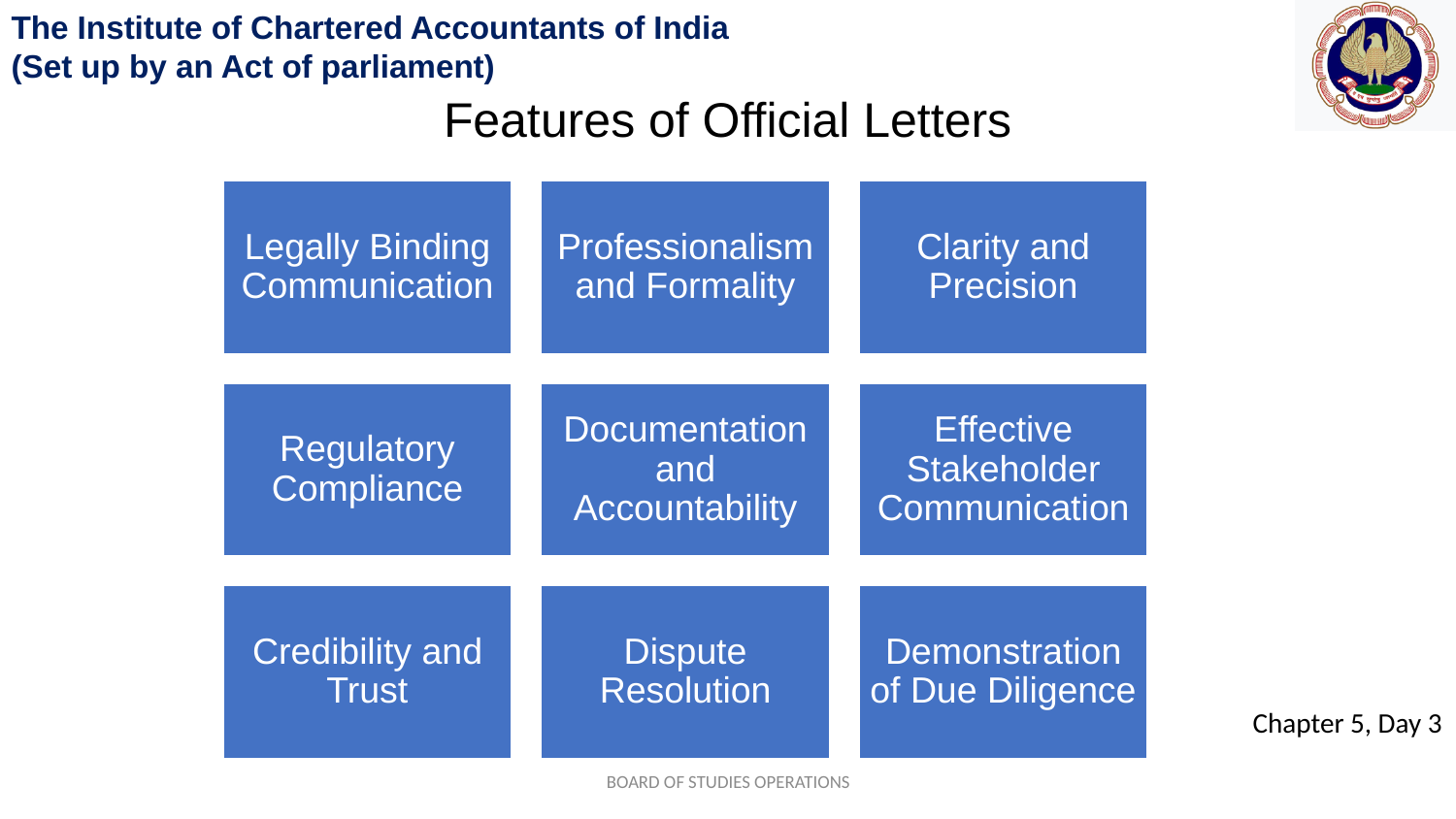

Features of Official Letters
Legally Binding Communication
Professionalism and Formality
Clarity and Precision
Regulatory Compliance
Documentation and Accountability
Effective Stakeholder Communication
Credibility and Trust
Dispute Resolution
Demonstration of Due Diligence
BOARD OF STUDIES OPERATIONS